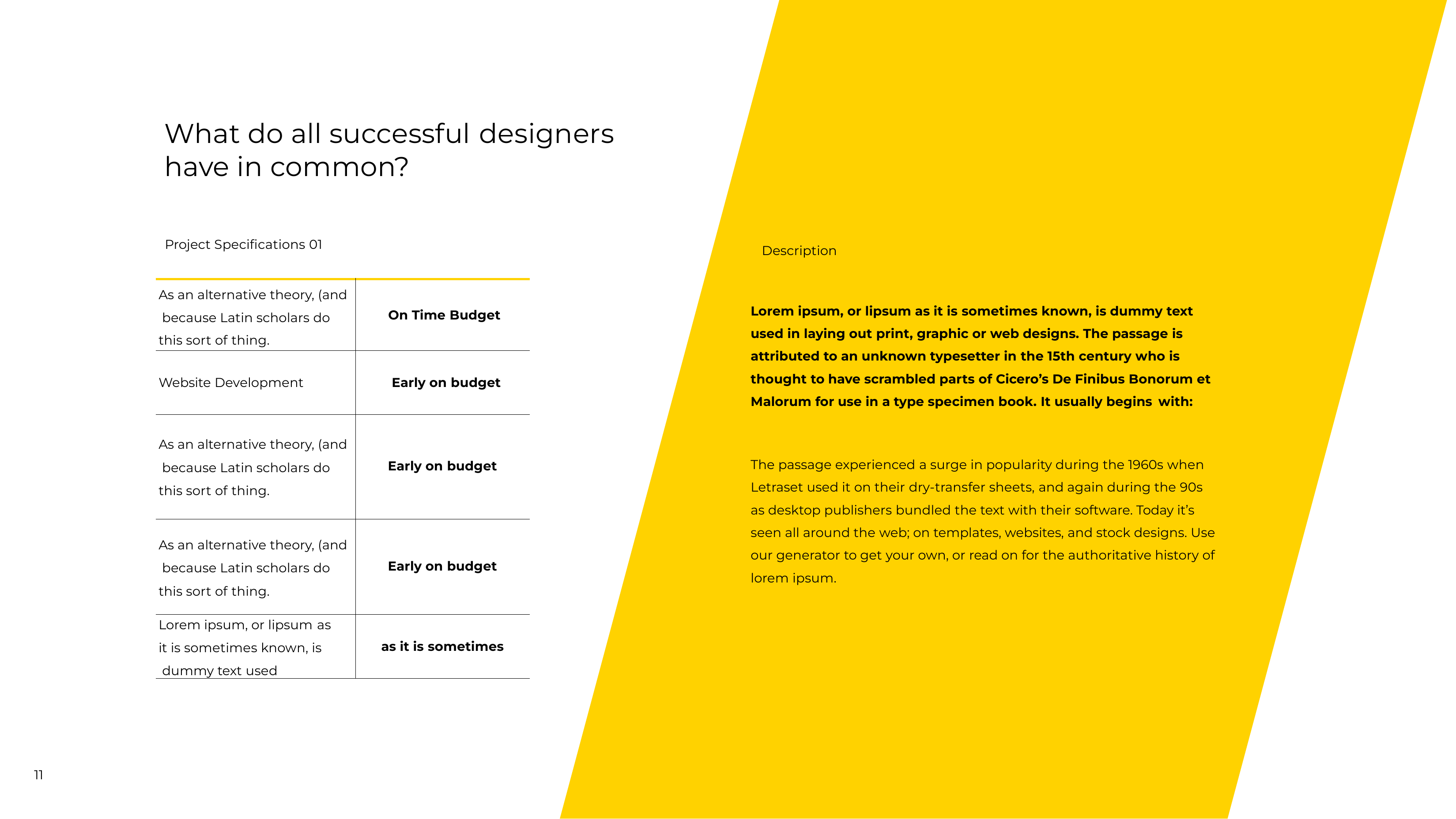

BOOKSTER - PROPOSAL
What do all successful designers
have in common?
Project Specifications 01
Description
| As an alternative theory, (and because Latin scholars do this sort of thing. | On Time Budget |
| --- | --- |
| Website Development | Early on budget |
| As an alternative theory, (and because Latin scholars do this sort of thing. | Early on budget |
| As an alternative theory, (and because Latin scholars do this sort of thing. | Early on budget |
| Lorem ipsum, or lipsum as it is sometimes known, is dummy text used | as it is sometimes |
Lorem ipsum, or lipsum as it is sometimes known, is dummy text  used in laying out print, graphic or web designs. The passage is  attributed to an unknown typesetter in the 15th century who is  thought to have scrambled parts of Cicero’s De Finibus Bonorum et  Malorum for use in a type specimen book. It usually begins with:
The passage experienced a surge in popularity during the 1960s when  Letraset used it on their dry-transfer sheets, and again during the 90s  as desktop publishers bundled the text with their software. Today it’s  seen all around the web; on templates, websites, and stock designs. Use  our generator to get your own, or read on for the authoritative history of  lorem ipsum.
11